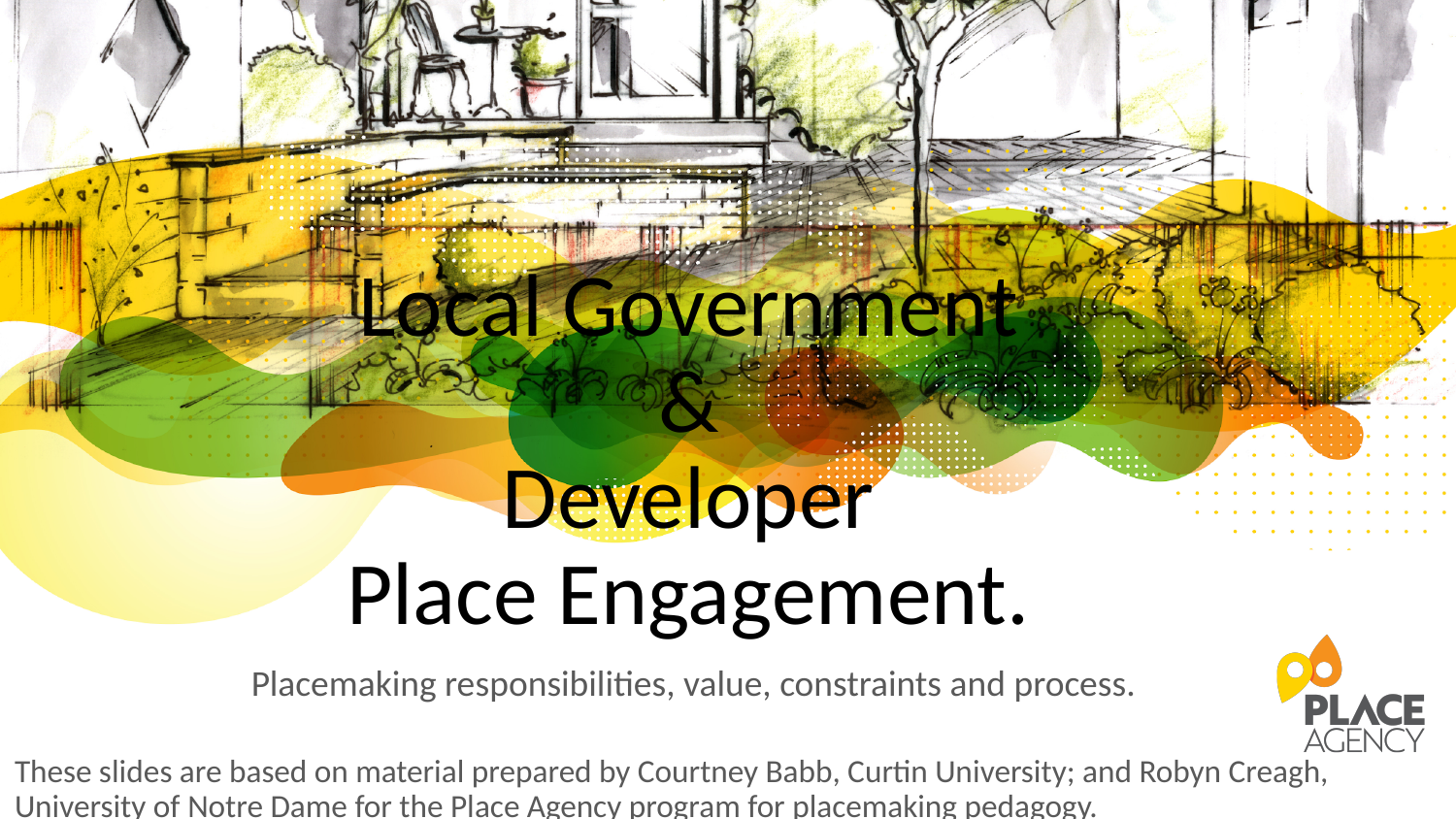

# Local Government & Developer Place Engagement.
Placemaking responsibilities, value, constraints and process.
These slides are based on material prepared by Courtney Babb, Curtin University; and Robyn Creagh, University of Notre Dame for the Place Agency program for placemaking pedagogy.